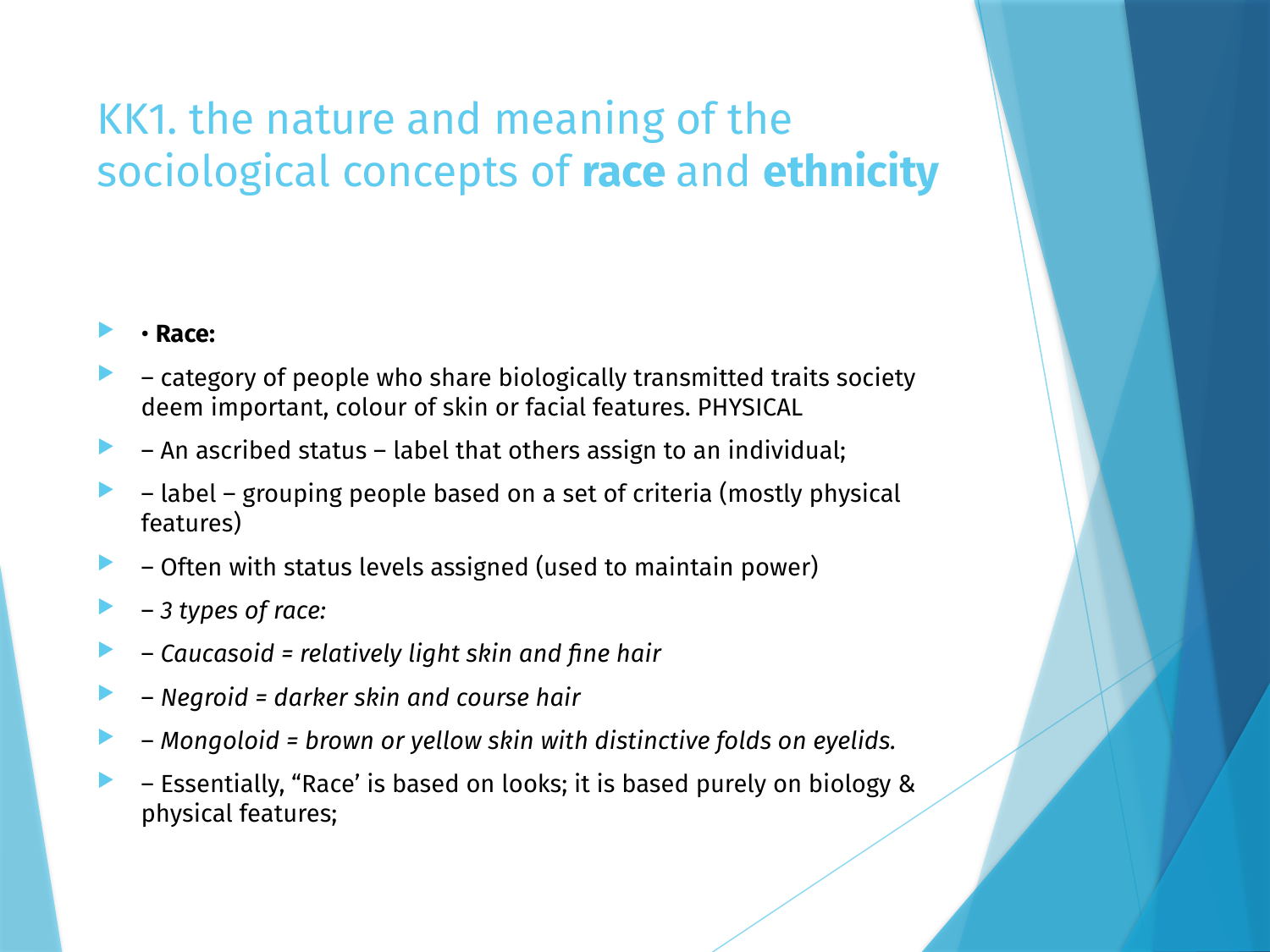

# KK1. the nature and meaning of the sociological concepts of race and ethnicity

• Race:
– category of people who share biologically transmitted traits society deem important, colour of skin or facial features. PHYSICAL
– An ascribed status – label that others assign to an individual;
– label – grouping people based on a set of criteria (mostly physical features)
– Often with status levels assigned (used to maintain power)
– 3 types of race:
– Caucasoid = relatively light skin and fine hair
– Negroid = darker skin and course hair
– Mongoloid = brown or yellow skin with distinctive folds on eyelids.
– Essentially, “Race’ is based on looks; it is based purely on biology & physical features;